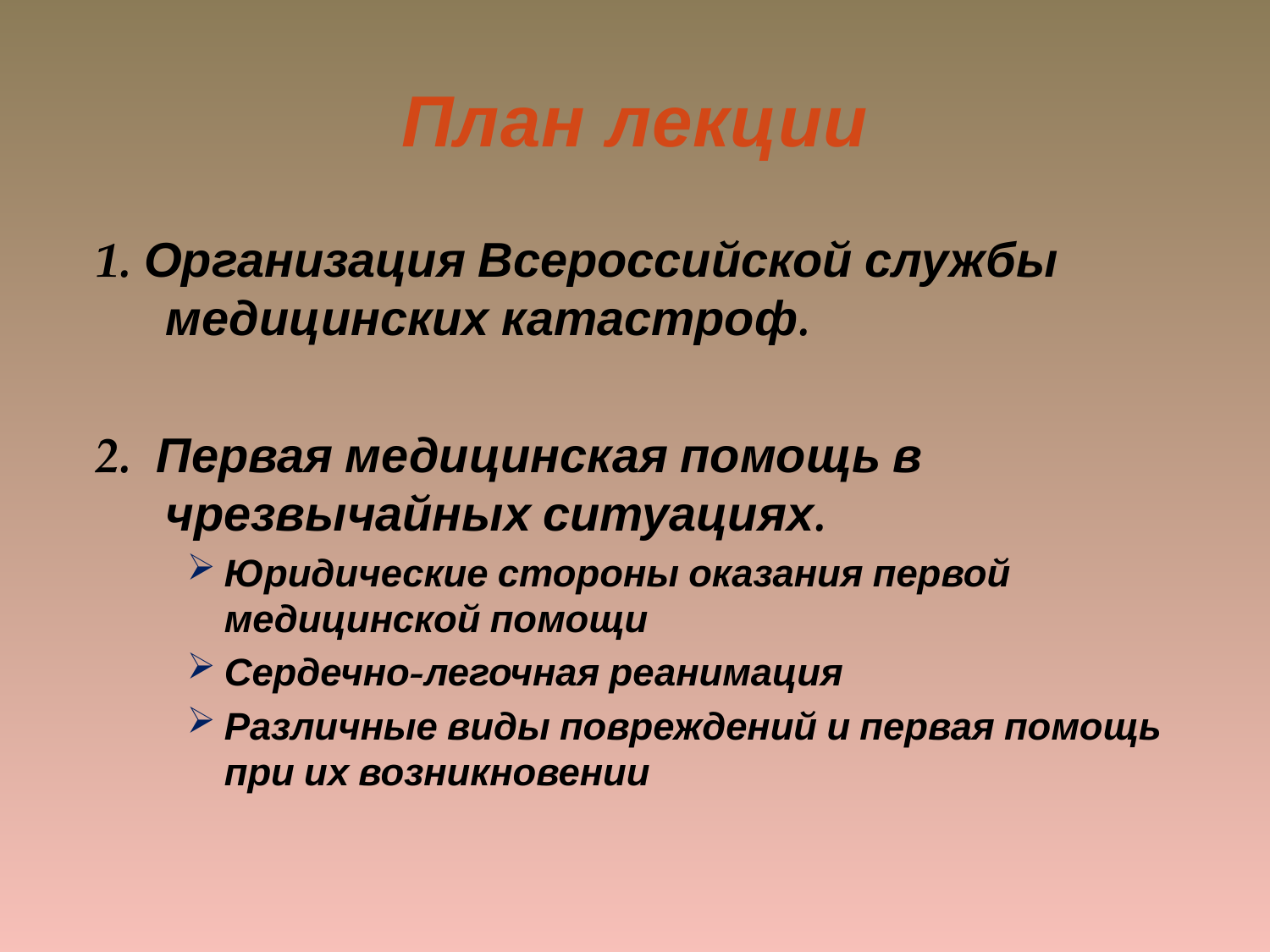

# План лекции
1. Организация Всероссийской службы медицинских катастроф.

2.  Первая медицинская помощь в чрезвычайных ситуациях.
Юридические стороны оказания первой медицинской помощи
Сердечно-легочная реанимация
Различные виды повреждений и первая помощь при их возникновении